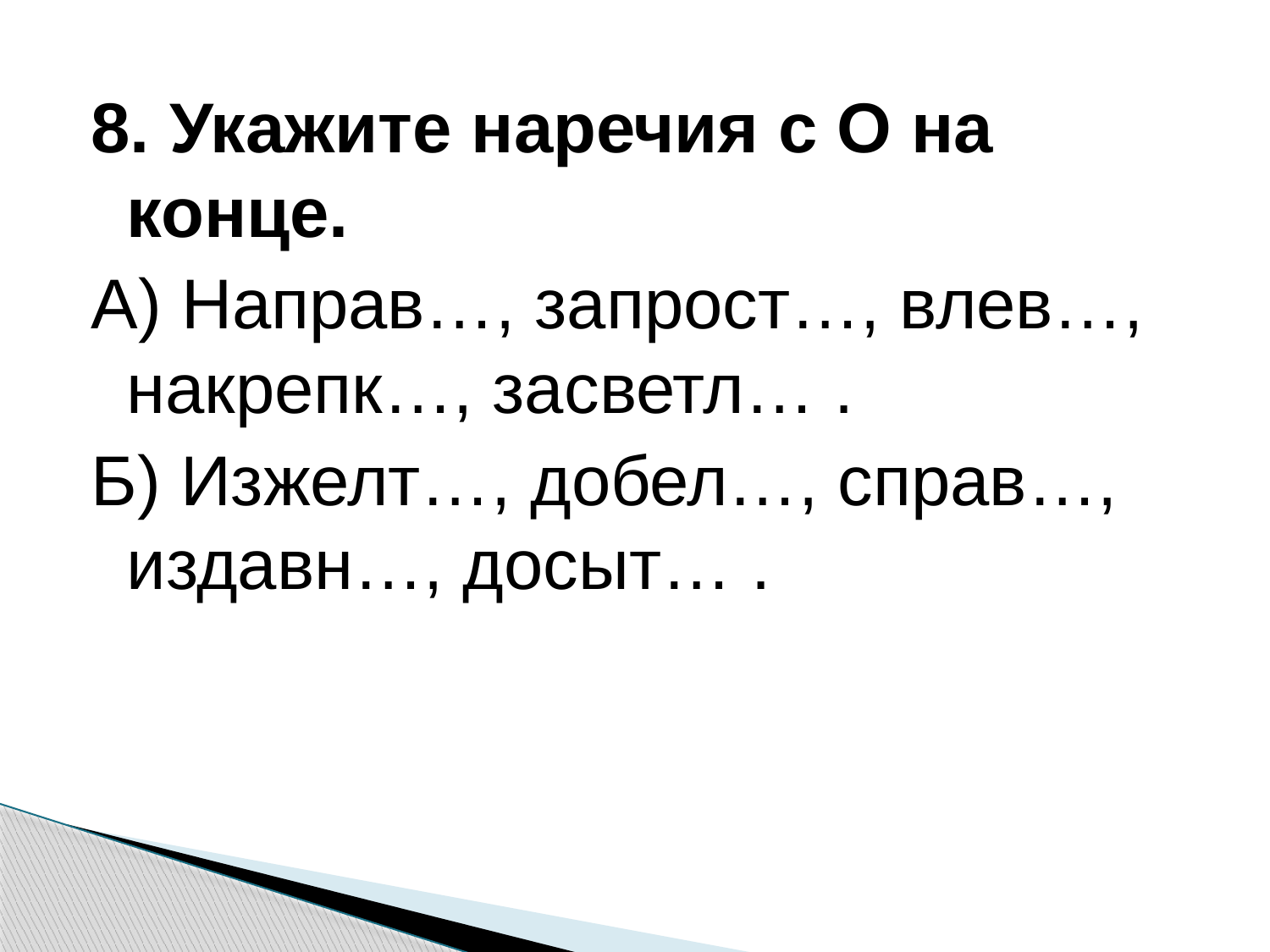

8. Укажите наречия с О на конце.
А) Направ…, запрост…, влев…, накрепк…, засветл… .
Б) Изжелт…, добел…, справ…, издавн…, досыт… .